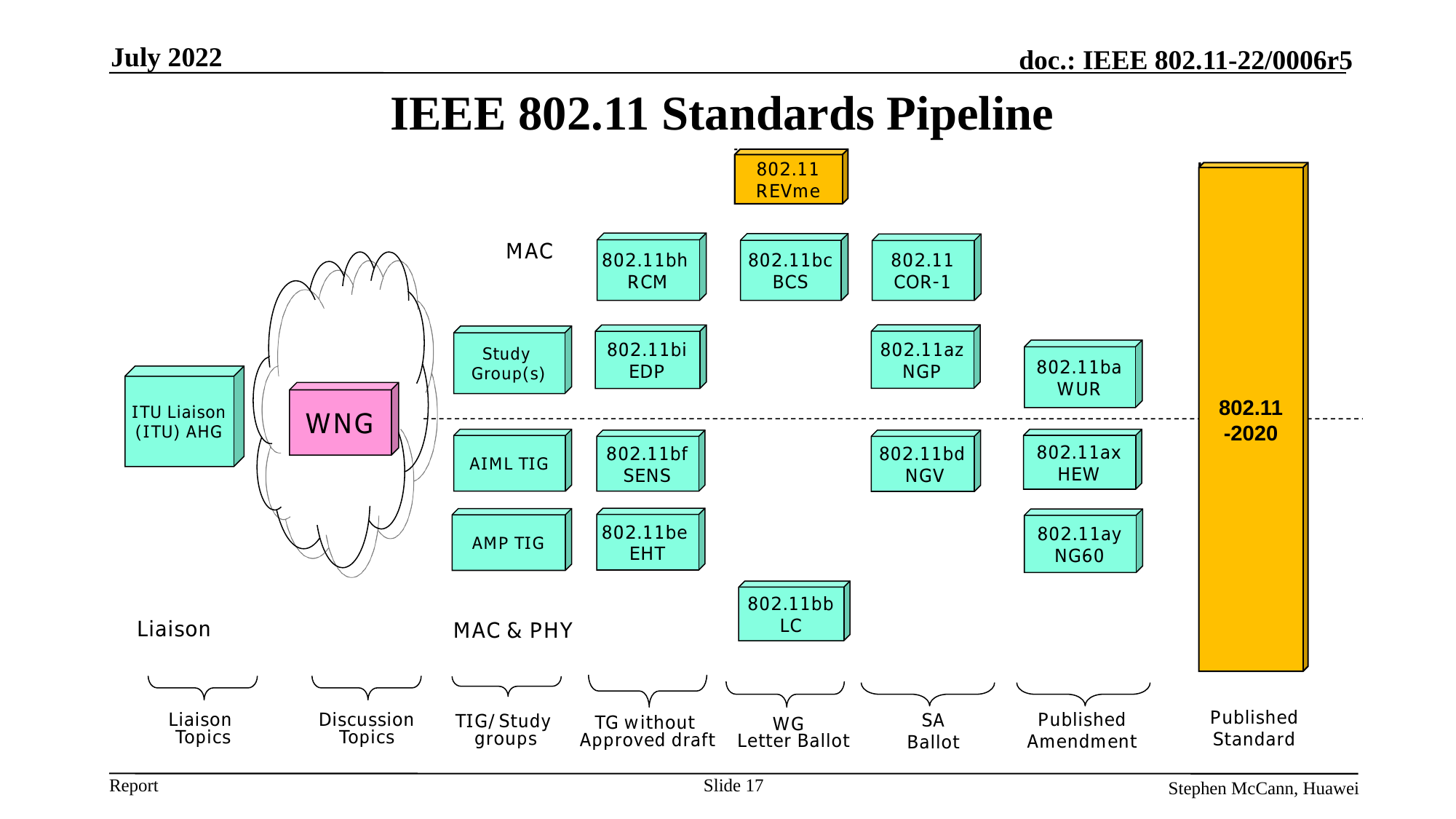

July 2022
# IEEE 802.11 Standards Pipeline
802.11
REVme
802.11
-2020
MAC
802.11bh
RCM
802.11bc
BCS
802.11
COR-1

802.11az
NGP
802.11bi
EDP
Study
Group(s)
802.11ba
WUR
ITU Liaison
(ITU) AHG
WNG

802.11ax
HEW
AIML TIG
802.11bd
 NGV
802.11bf
SENS
802.11be
EHT
AMP TIG
802.11ay
NG60
802.11bb
LC
Liaison
MAC & PHY

Published
Standard
Published
Amendment
SA
Ballot
Liaison  Topics
Discussion Topics
TIG/Study
groups
TG without
Approved draft
WG
Letter Ballot
Slide 17
Stephen McCann, Huawei
17